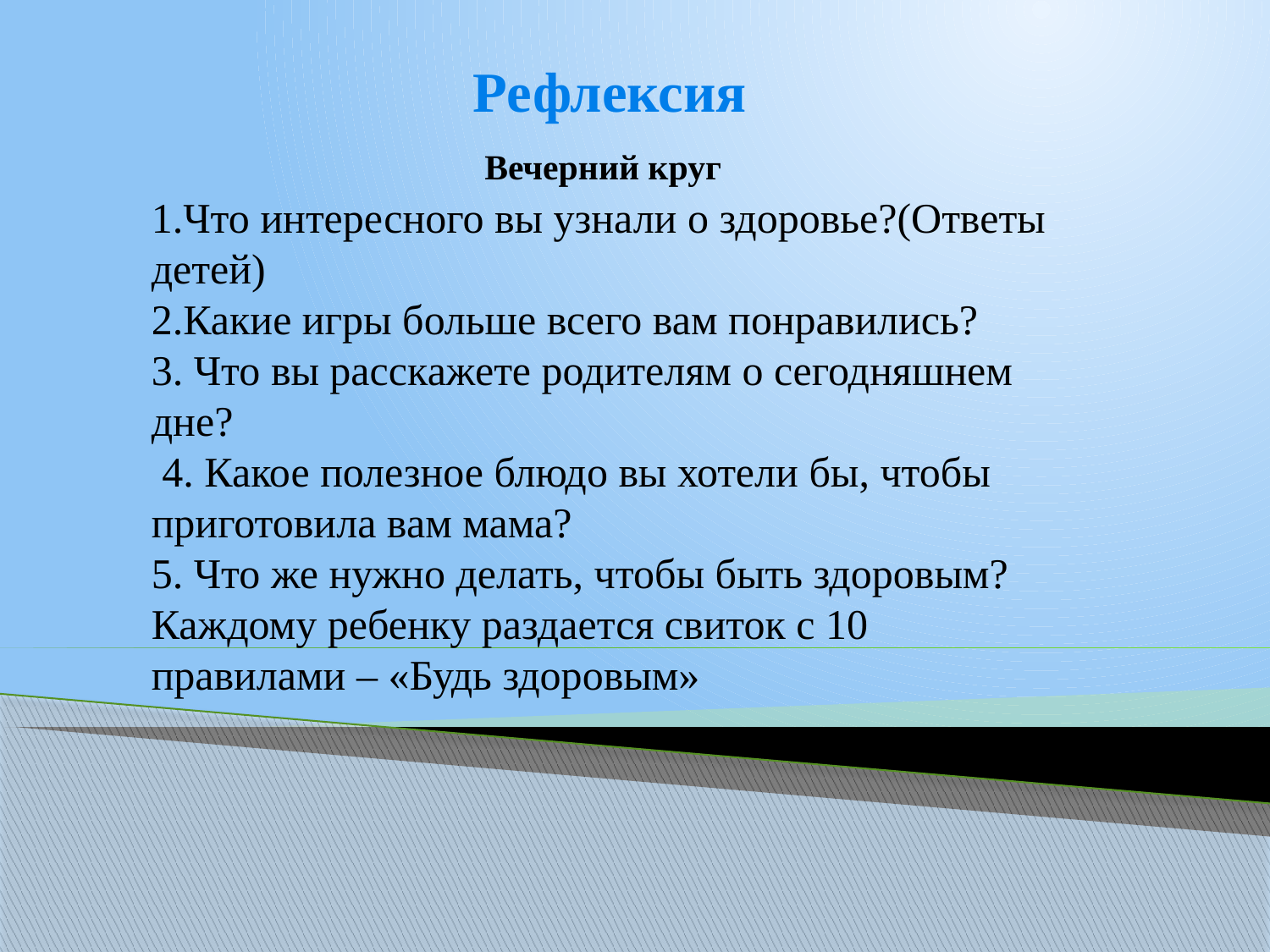

Рефлексия
Вечерний круг
1.Что интересного вы узнали о здоровье?(Ответы детей)
2.Какие игры больше всего вам понравились?
3. Что вы расскажете родителям о сегодняшнем дне?
 4. Какое полезное блюдо вы хотели бы, чтобы приготовила вам мама?
5. Что же нужно делать, чтобы быть здоровым?
Каждому ребенку раздается свиток с 10 правилами – «Будь здоровым»